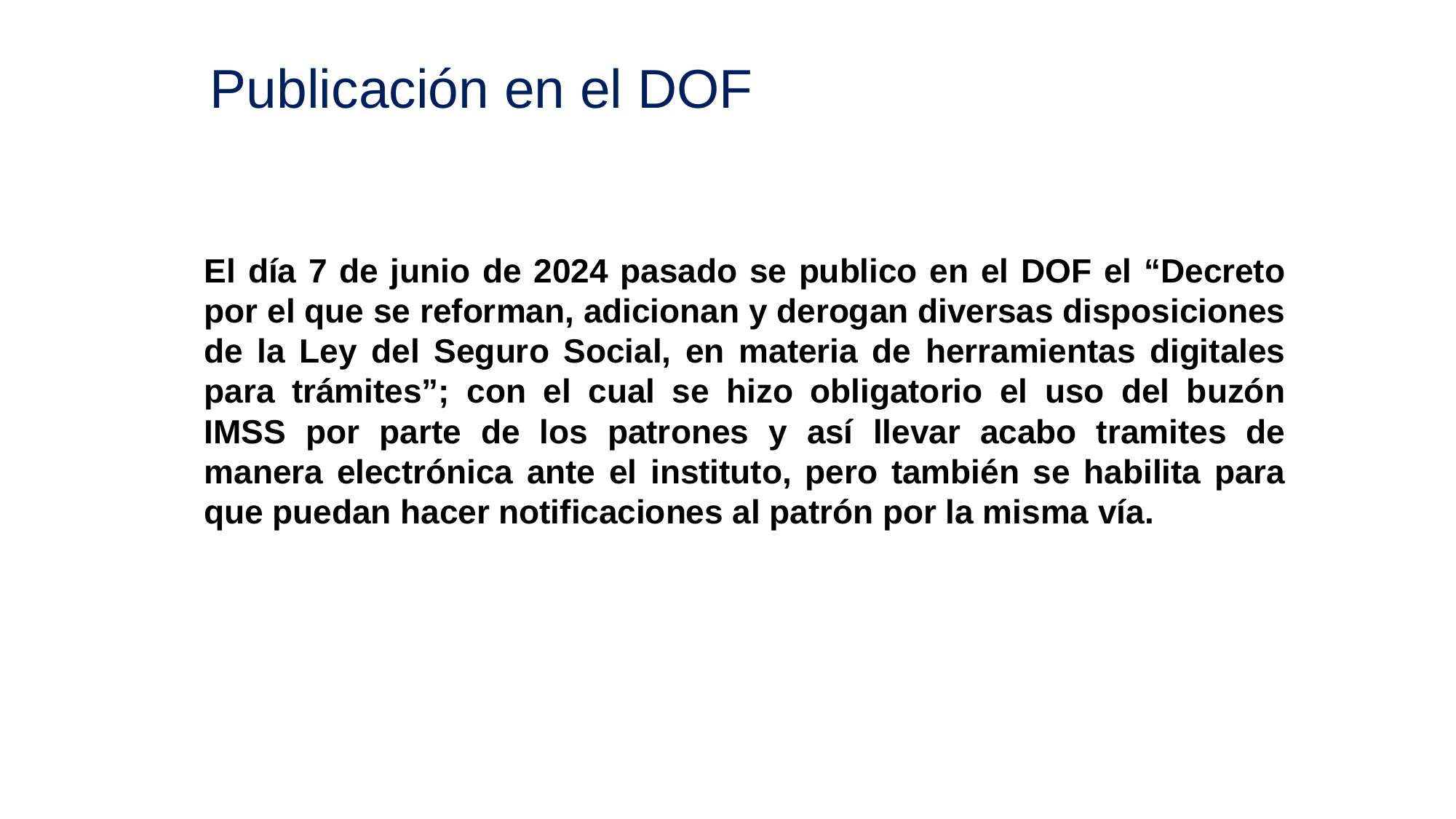

# Publicación en el DOF
El día 7 de junio de 2024 pasado se publico en el DOF el “Decreto por el que se reforman, adicionan y derogan diversas disposiciones de la Ley del Seguro Social, en materia de herramientas digitales para trámites”; con el cual se hizo obligatorio el uso del buzón IMSS por parte de los patrones y así llevar acabo tramites de manera electrónica ante el instituto, pero también se habilita para que puedan hacer notificaciones al patrón por la misma vía.